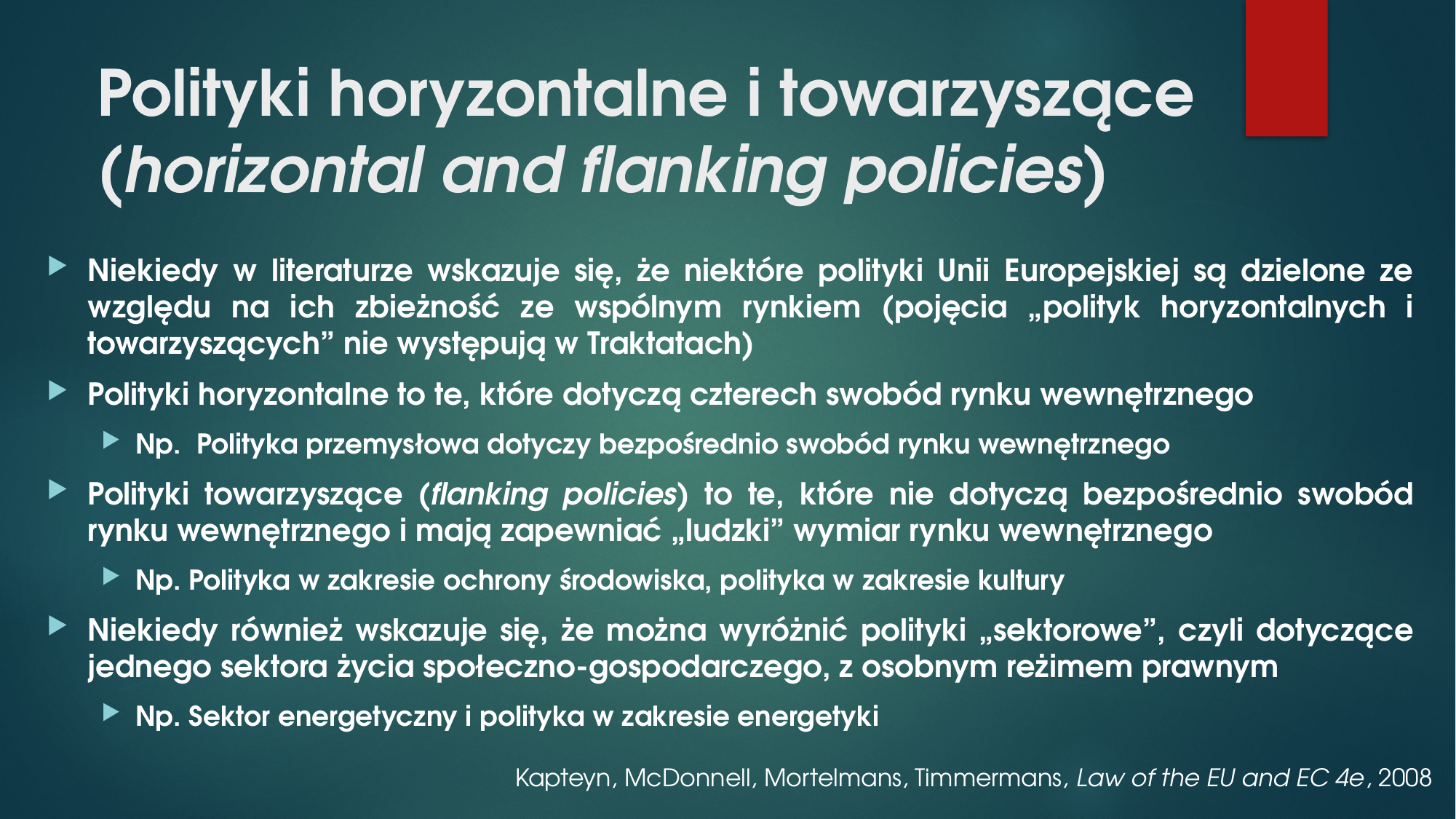

# Polityki horyzontalne i towarzyszące (horizontal and flanking policies)
Niekiedy w literaturze wskazuje się, że niektóre polityki Unii Europejskiej są dzielone ze względu na ich zbieżność ze wspólnym rynkiem (pojęcia „polityk horyzontalnych i towarzyszących” nie występują w Traktatach)
Polityki horyzontalne to te, które dotyczą czterech swobód rynku wewnętrznego
Np.  Polityka przemysłowa dotyczy bezpośrednio swobód rynku wewnętrznego
Polityki towarzyszące (flanking policies) to te, które nie dotyczą bezpośrednio swobód rynku wewnętrznego i mają zapewniać „ludzki” wymiar rynku wewnętrznego
Np. Polityka w zakresie ochrony środowiska, polityka w zakresie kultury
Niekiedy również wskazuje się, że można wyróżnić polityki „sektorowe”, czyli dotyczące jednego sektora życia społeczno-gospodarczego, z osobnym reżimem prawnym
Np. Sektor energetyczny i polityka w zakresie energetyki
Kapteyn, McDonnell, Mortelmans, Timmermans, Law of the EU and EC 4e, 2008